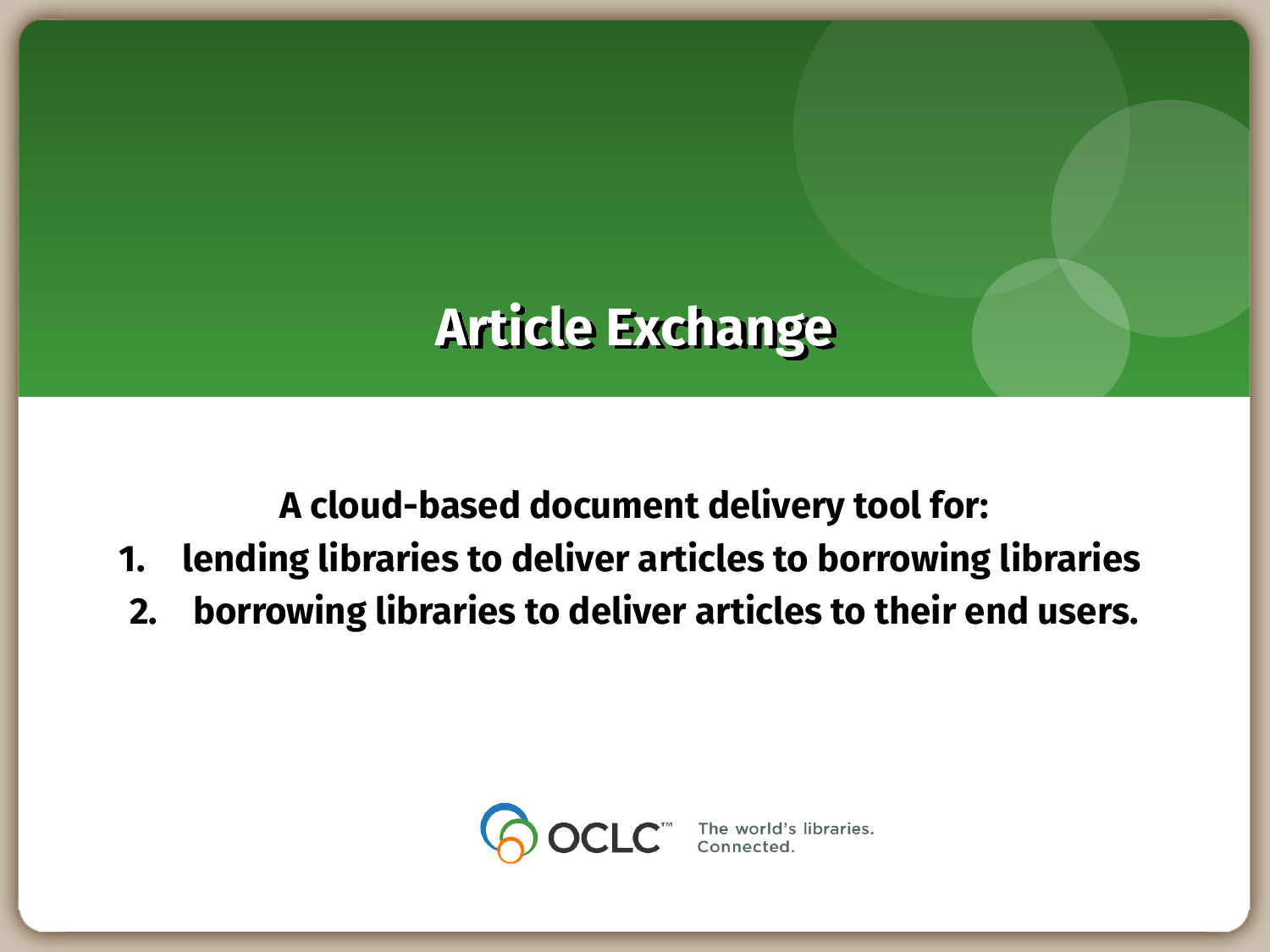

# Article Exchange
A cloud-based document delivery tool for:
lending libraries to deliver articles to borrowing libraries
borrowing libraries to deliver articles to their end users.